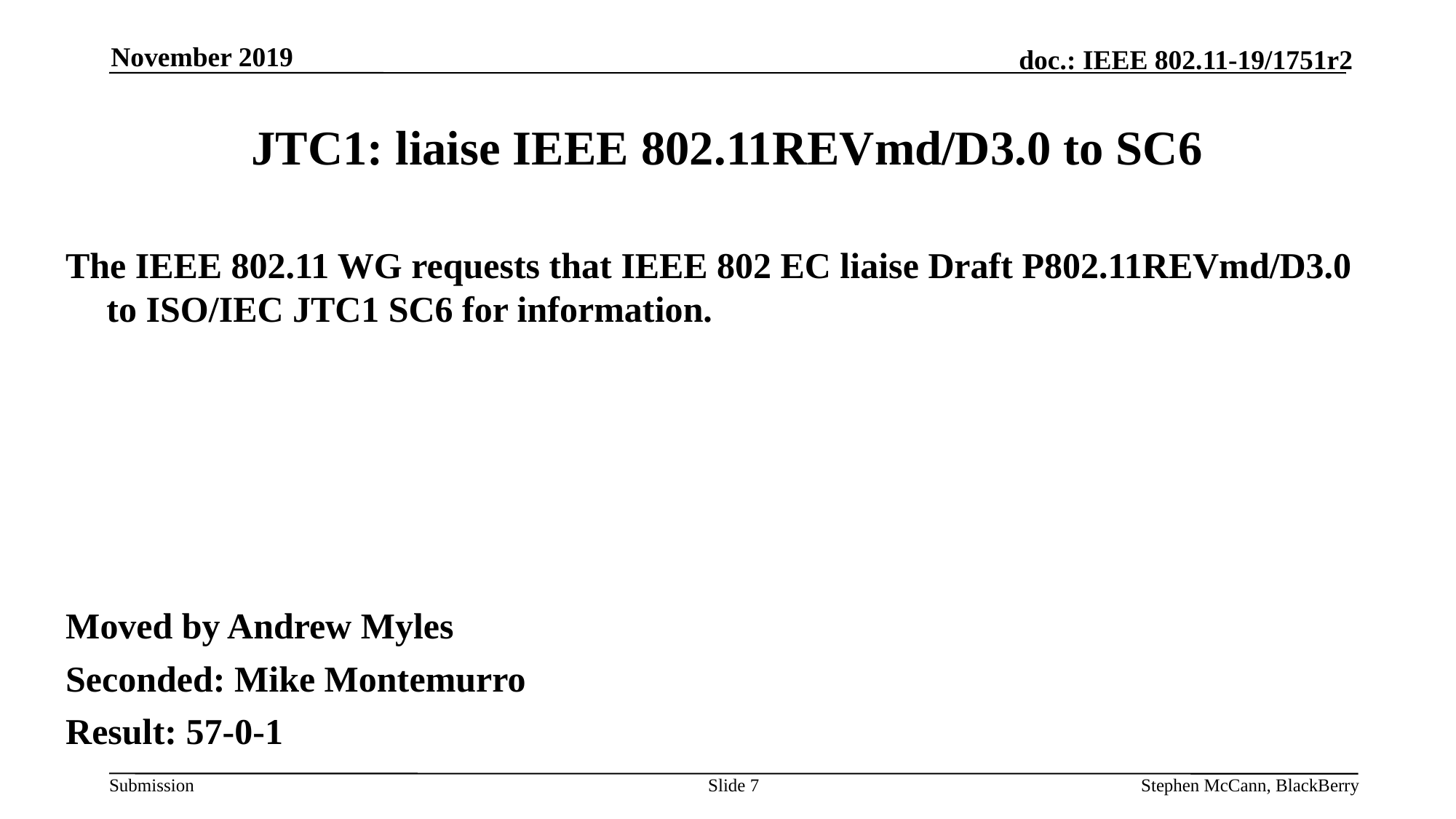

November 2019
# JTC1: liaise IEEE 802.11REVmd/D3.0 to SC6
The IEEE 802.11 WG requests that IEEE 802 EC liaise Draft P802.11REVmd/D3.0 to ISO/IEC JTC1 SC6 for information.

Moved by Andrew Myles
Seconded: Mike Montemurro
Result: 57-0-1

Slide 7
Stephen McCann, BlackBerry